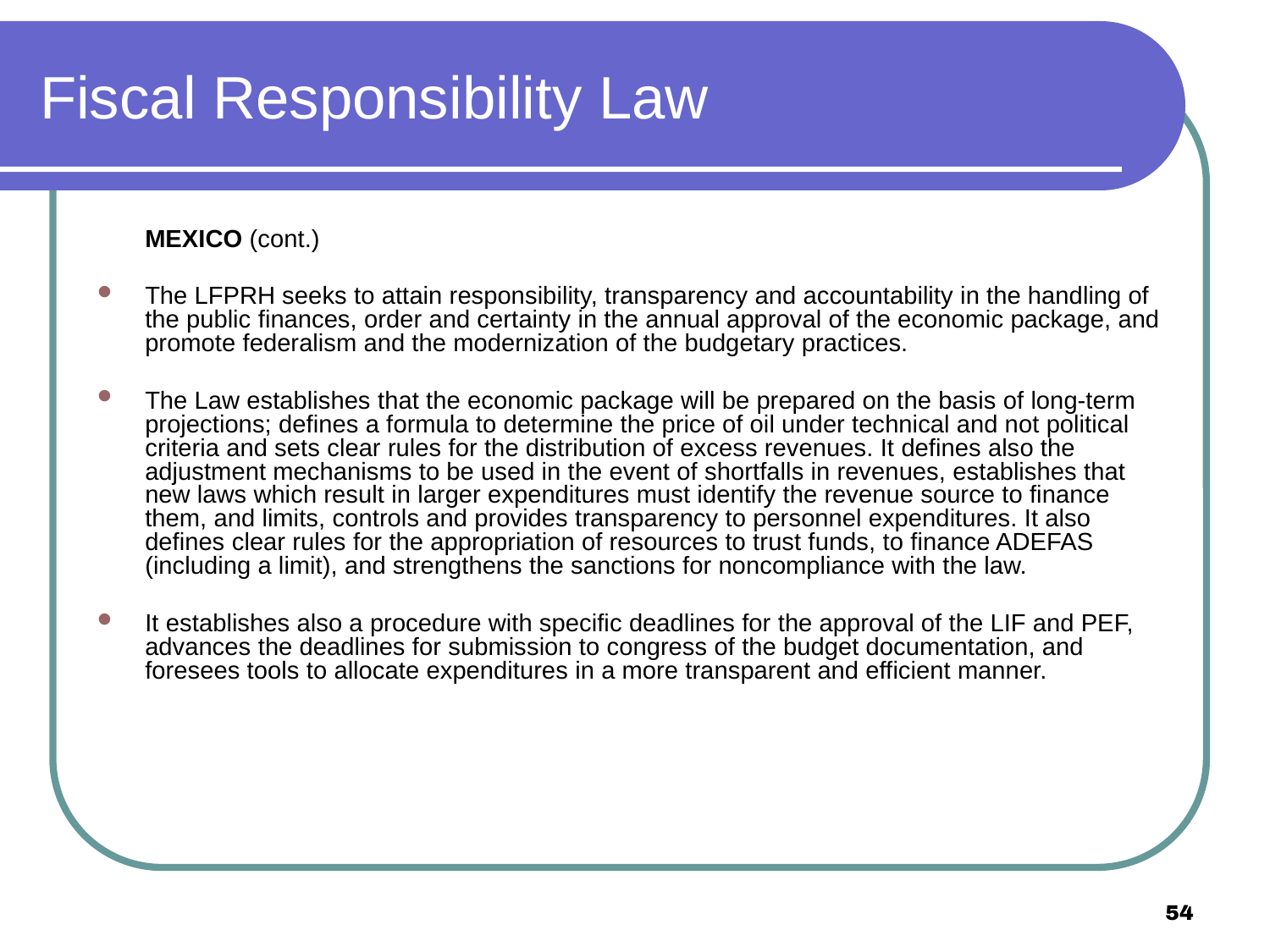

# Fiscal Responsibility Law
	MEXICO (cont.)

The LFPRH seeks to attain responsibility, transparency and accountability in the handling of the public finances, order and certainty in the annual approval of the economic package, and promote federalism and the modernization of the budgetary practices.

The Law establishes that the economic package will be prepared on the basis of long-term projections; defines a formula to determine the price of oil under technical and not political criteria and sets clear rules for the distribution of excess revenues. It defines also the adjustment mechanisms to be used in the event of shortfalls in revenues, establishes that new laws which result in larger expenditures must identify the revenue source to finance them, and limits, controls and provides transparency to personnel expenditures. It also defines clear rules for the appropriation of resources to trust funds, to finance ADEFAS (including a limit), and strengthens the sanctions for noncompliance with the law.

It establishes also a procedure with specific deadlines for the approval of the LIF and PEF, advances the deadlines for submission to congress of the budget documentation, and foresees tools to allocate expenditures in a more transparent and efficient manner.
54